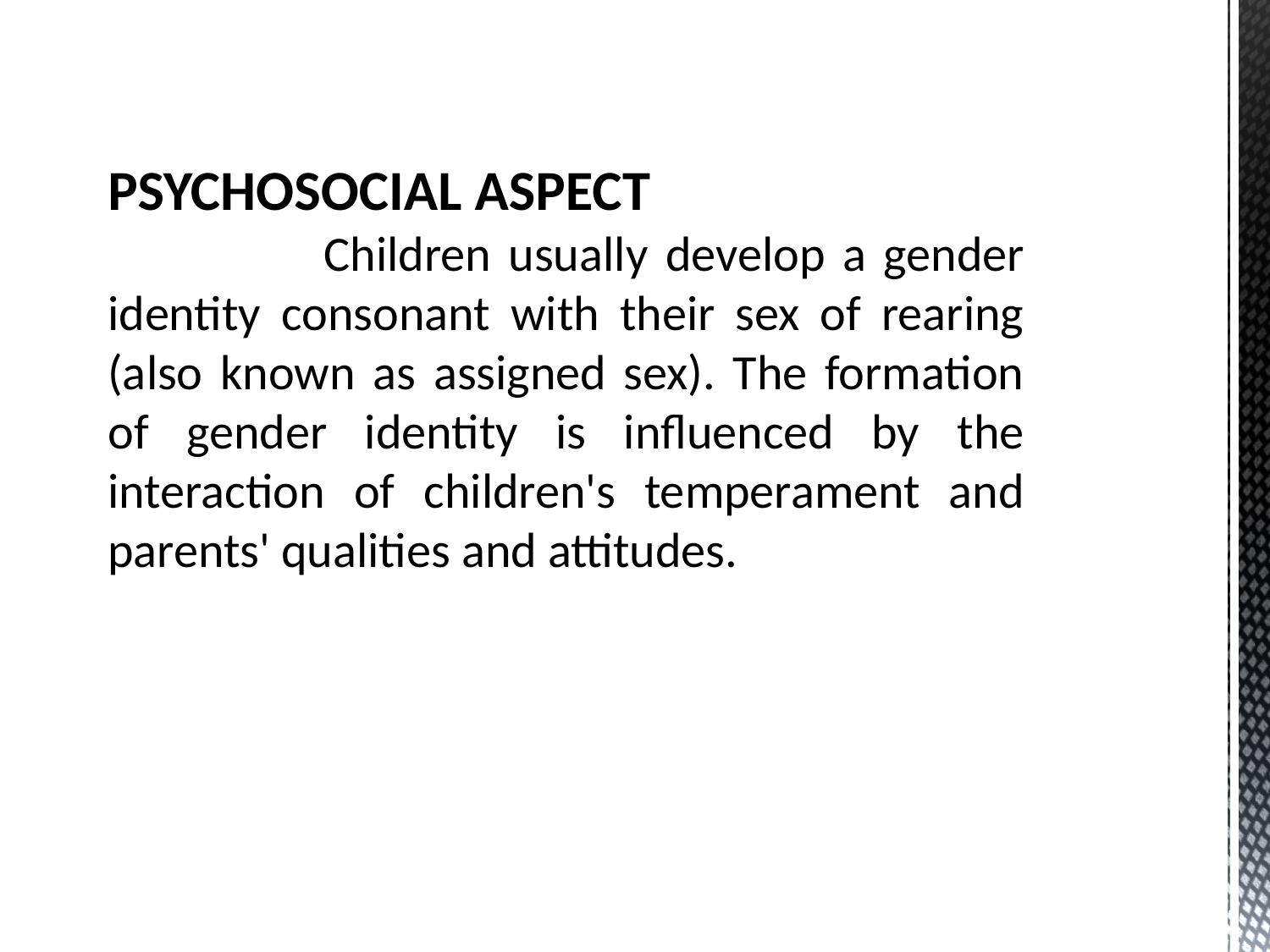

PSYCHOSOCIAL ASPECT
                Children usually develop a gender identity consonant with their sex of rearing (also known as assigned sex). The formation of gender identity is influenced by the interaction of children's temperament and parents' qualities and attitudes.